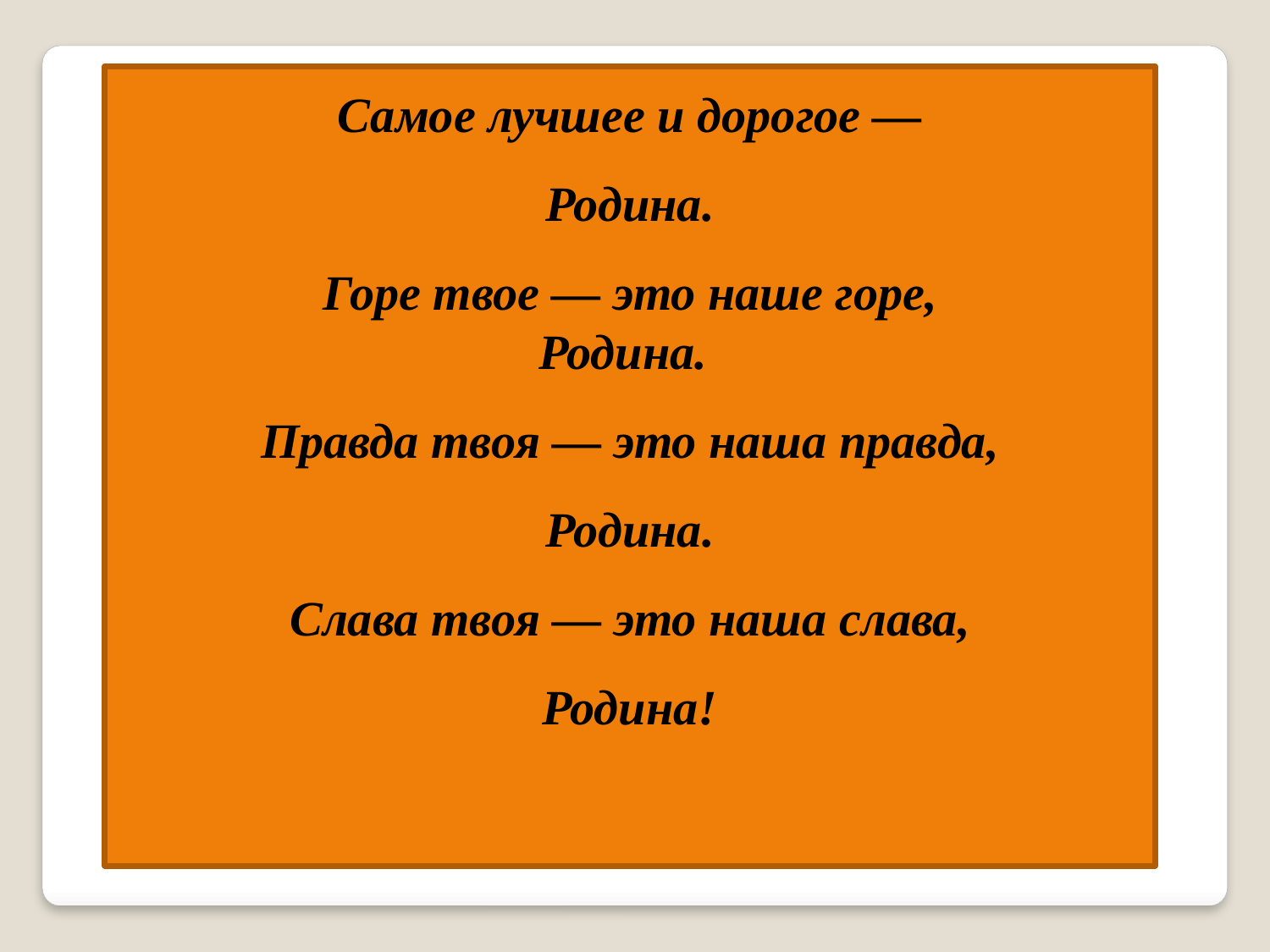

Самое лучшее и дорогое —
Родина.
Горе твое — это наше горе,
Родина.
Правда твоя — это наша правда,
Родина.
Слава твоя — это наша слава,
Родина!